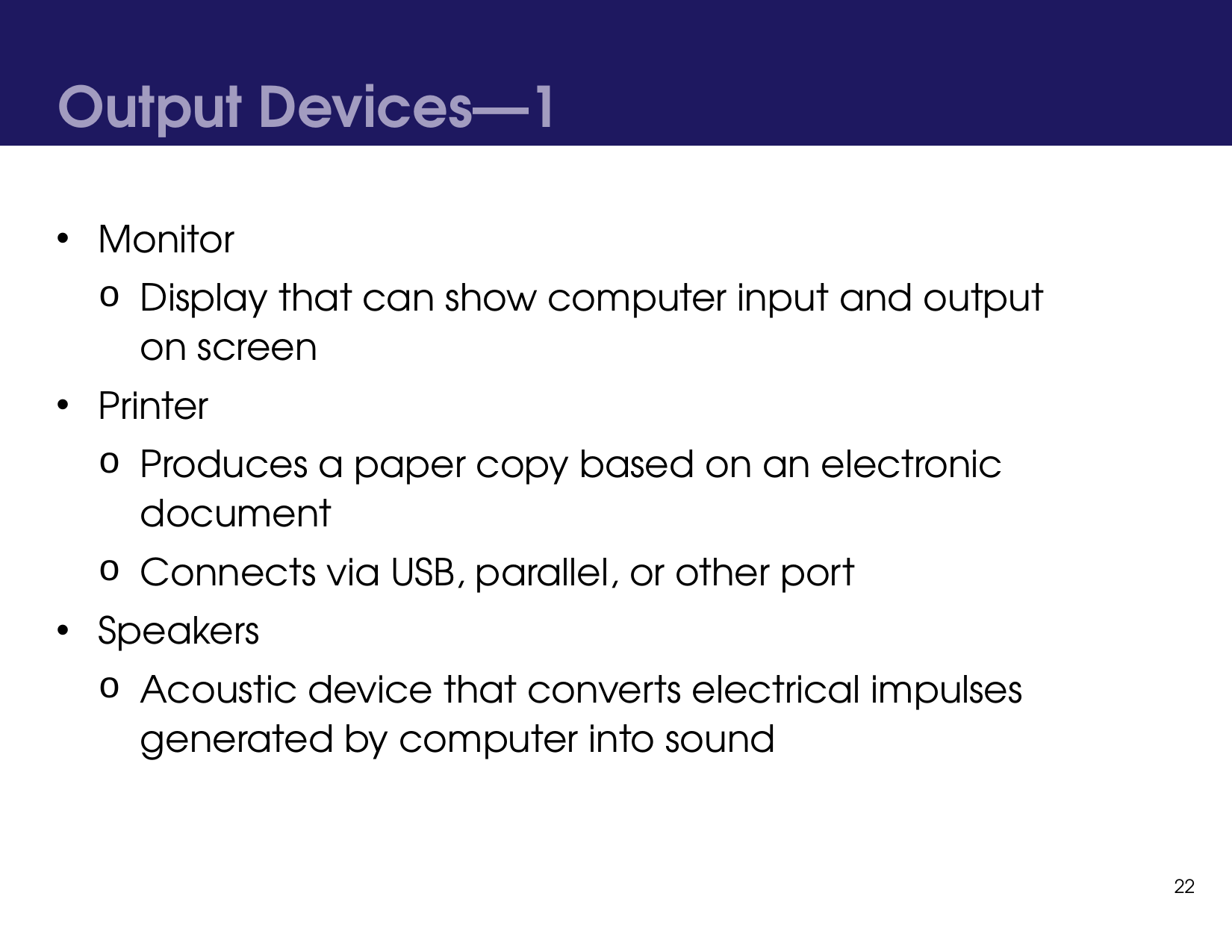

# Output Devices—1
Monitor
Display that can show computer input and output on screen
Printer
Produces a paper copy based on an electronic document
Connects via USB, parallel, or other port
Speakers
Acoustic device that converts electrical impulses generated by computer into sound
22